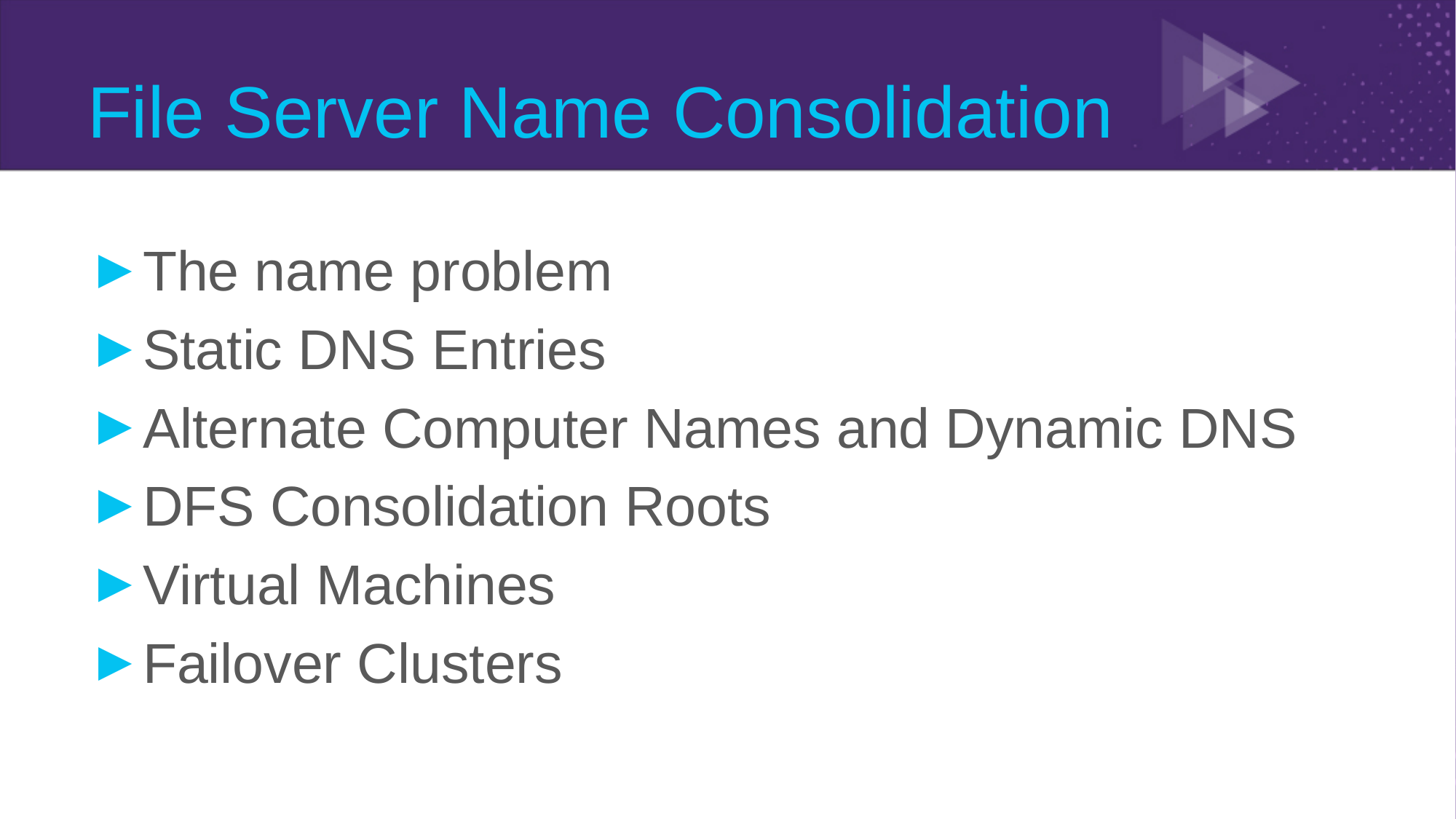

# File Server Name Consolidation
The name problem
Static DNS Entries
Alternate Computer Names and Dynamic DNS
DFS Consolidation Roots
Virtual Machines
Failover Clusters